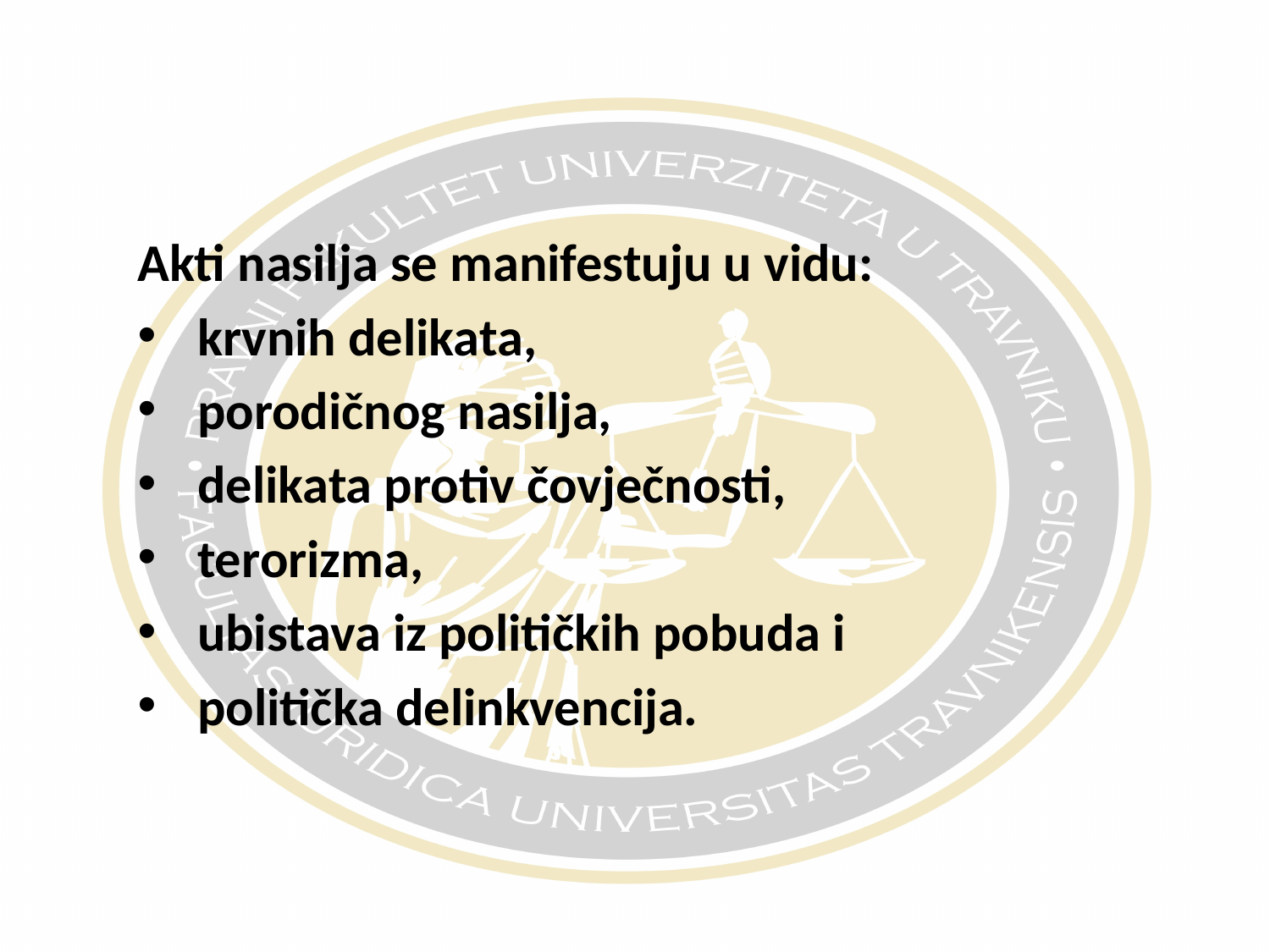

#
Akti nasilja se manifestuju u vidu:
 krvnih delikata,
 porodičnog nasilja,
 delikata protiv čovječnosti,
 terorizma,
 ubistava iz političkih pobuda i
 politička delinkvencija.